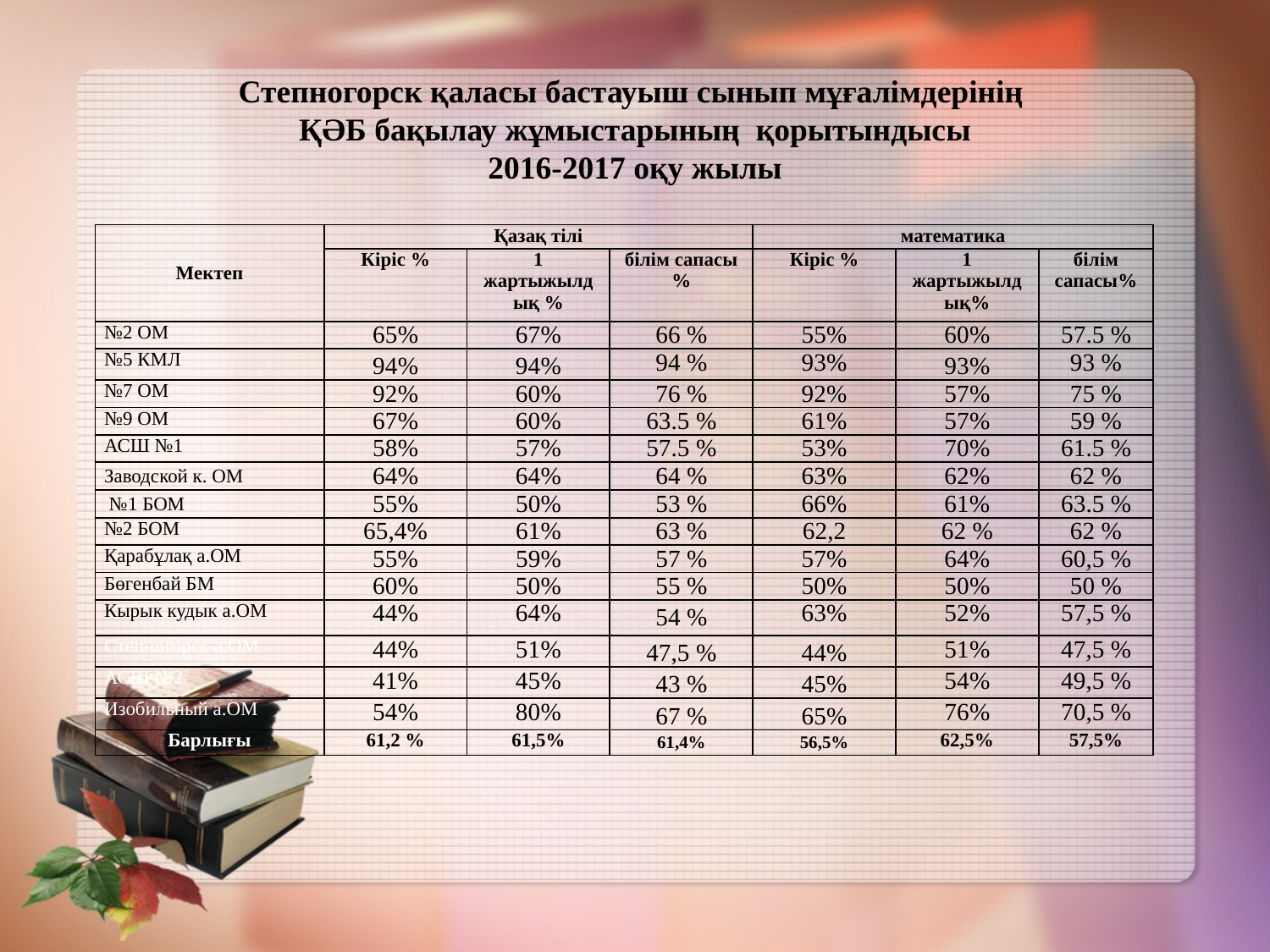

Степногорск қаласы бастауыш сынып мұғалімдерінің
ҚӘБ бақылау жұмыстарының  қорытындысы
2016-2017 оқу жылы

| Мектеп | Қазақ тілі |  |  | математика |  |  |
| --- | --- | --- | --- | --- | --- | --- |
|  | Кіріс % | 1 жартыжылдық % | білім сапасы % | Кіріс % | 1 жартыжылдық% | білім сапасы% |
| №2 ОМ | 65% | 67% | 66 % | 55% | 60% | 57.5 % |
| №5 КМЛ | 94% | 94% | 94 % | 93% | 93% | 93 % |
| №7 ОМ | 92% | 60% | 76 % | 92% | 57% | 75 % |
| №9 ОМ | 67% | 60% | 63.5 % | 61% | 57% | 59 % |
| АСШ №1 | 58% | 57% | 57.5 % | 53% | 70% | 61.5 % |
| Заводской к. ОМ | 64% | 64% | 64 % | 63% | 62% | 62 % |
| №1 БОМ | 55% | 50% | 53 % | 66% | 61% | 63.5 % |
| №2 БОМ | 65,4% | 61% | 63 % | 62,2 | 62 % | 62 % |
| Қарабұлақ а.ОМ | 55% | 59% | 57 % | 57% | 64% | 60,5 % |
| Бөгенбай БМ | 60% | 50% | 55 % | 50% | 50% | 50 % |
| Кырык кудык а.ОМ | 44% | 64% | 54 % | 63% | 52% | 57,5 % |
| Степногорск а.ОМ | 44% | 51% | 47,5 % | 44% | 51% | 47,5 % |
| АСШ №2 | 41% | 45% | 43 % | 45% | 54% | 49,5 % |
| Изобильный а.ОМ | 54% | 80% | 67 % | 65% | 76% | 70,5 % |
| Барлығы | 61,2 % | 61,5% | 61,4% | 56,5% | 62,5% | 57,5% |